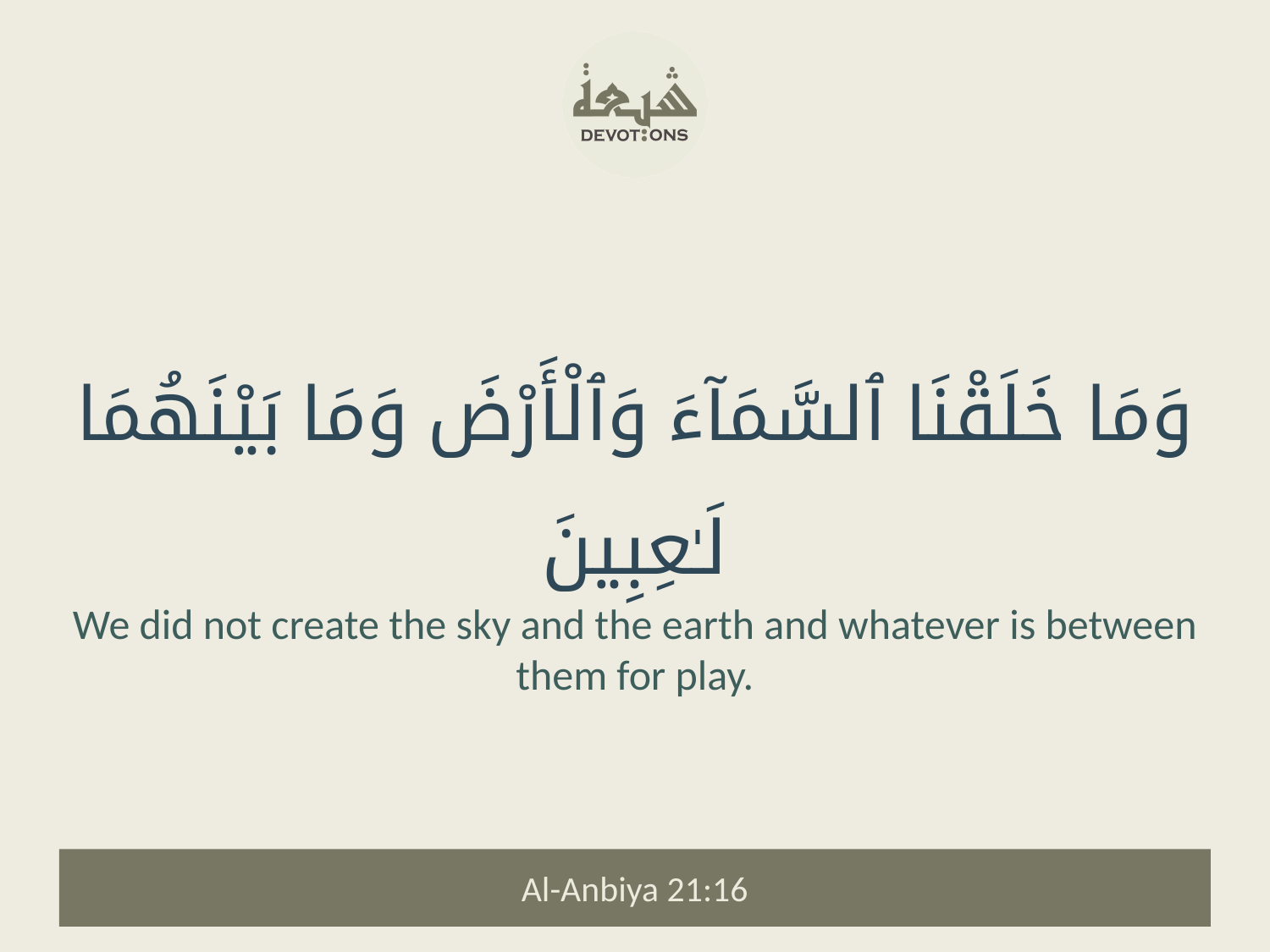

وَمَا خَلَقْنَا ٱلسَّمَآءَ وَٱلْأَرْضَ وَمَا بَيْنَهُمَا لَـٰعِبِينَ
We did not create the sky and the earth and whatever is between them for play.
Al-Anbiya 21:16